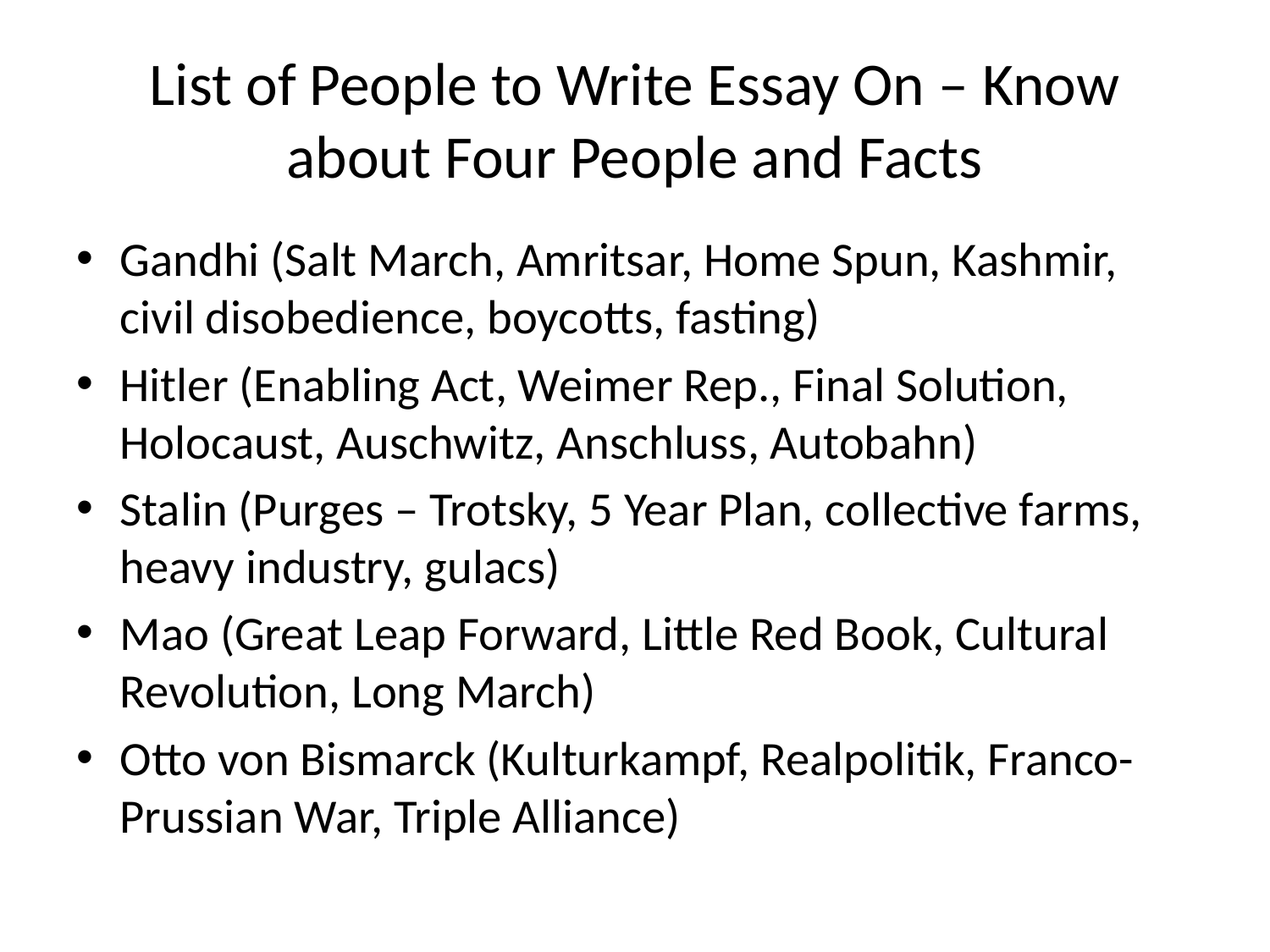

# List of People to Write Essay On – Know about Four People and Facts
Gandhi (Salt March, Amritsar, Home Spun, Kashmir, civil disobedience, boycotts, fasting)
Hitler (Enabling Act, Weimer Rep., Final Solution, Holocaust, Auschwitz, Anschluss, Autobahn)
Stalin (Purges – Trotsky, 5 Year Plan, collective farms, heavy industry, gulacs)
Mao (Great Leap Forward, Little Red Book, Cultural Revolution, Long March)
Otto von Bismarck (Kulturkampf, Realpolitik, Franco-Prussian War, Triple Alliance)